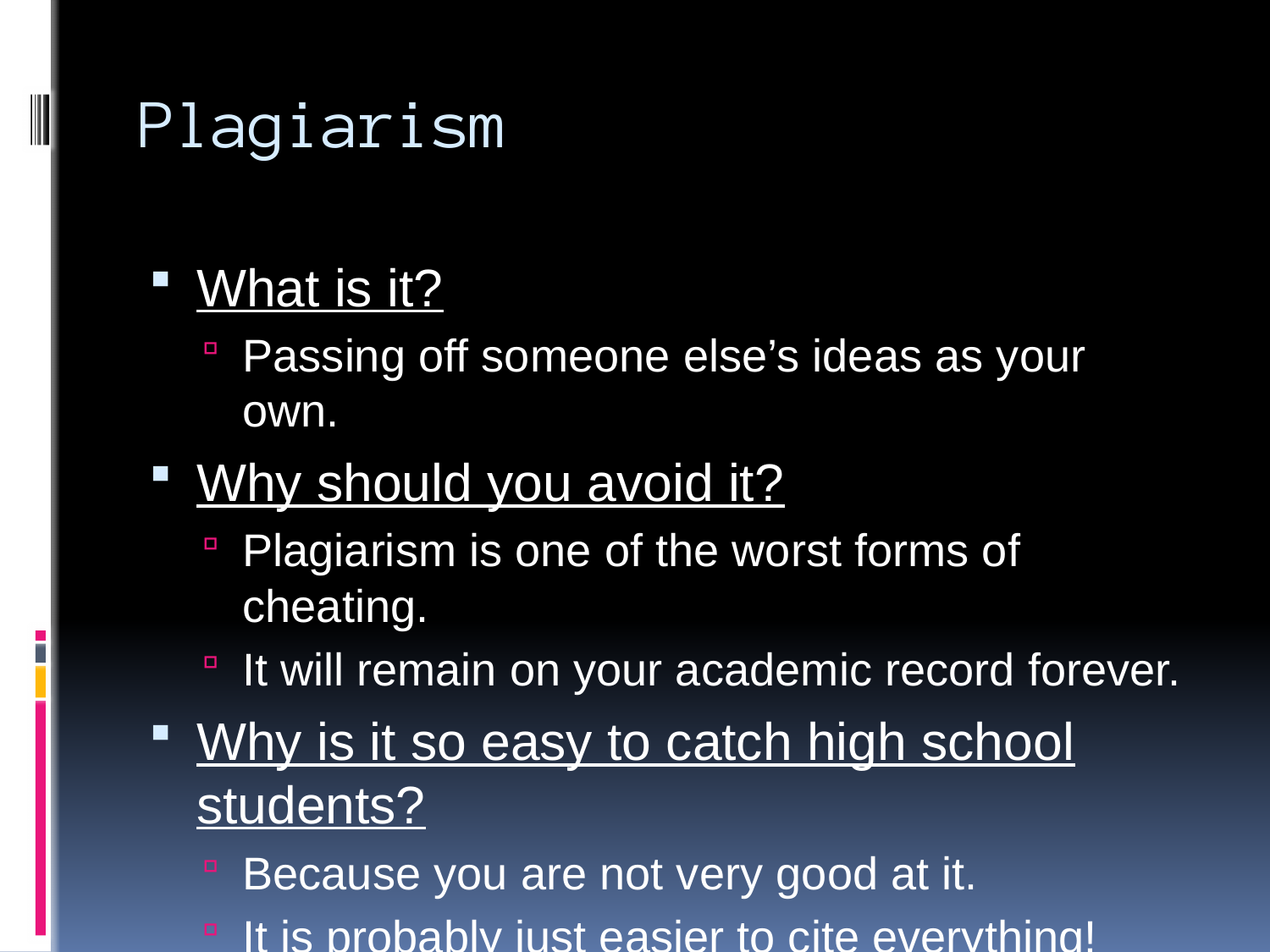

# Plagiarism
What is it?
Passing off someone else’s ideas as your own.
Why should you avoid it?
Plagiarism is one of the worst forms of cheating.
It will remain on your academic record forever.
Why is it so easy to catch high school students?
Because you are not very good at it.
It is probably just easier to cite everything!